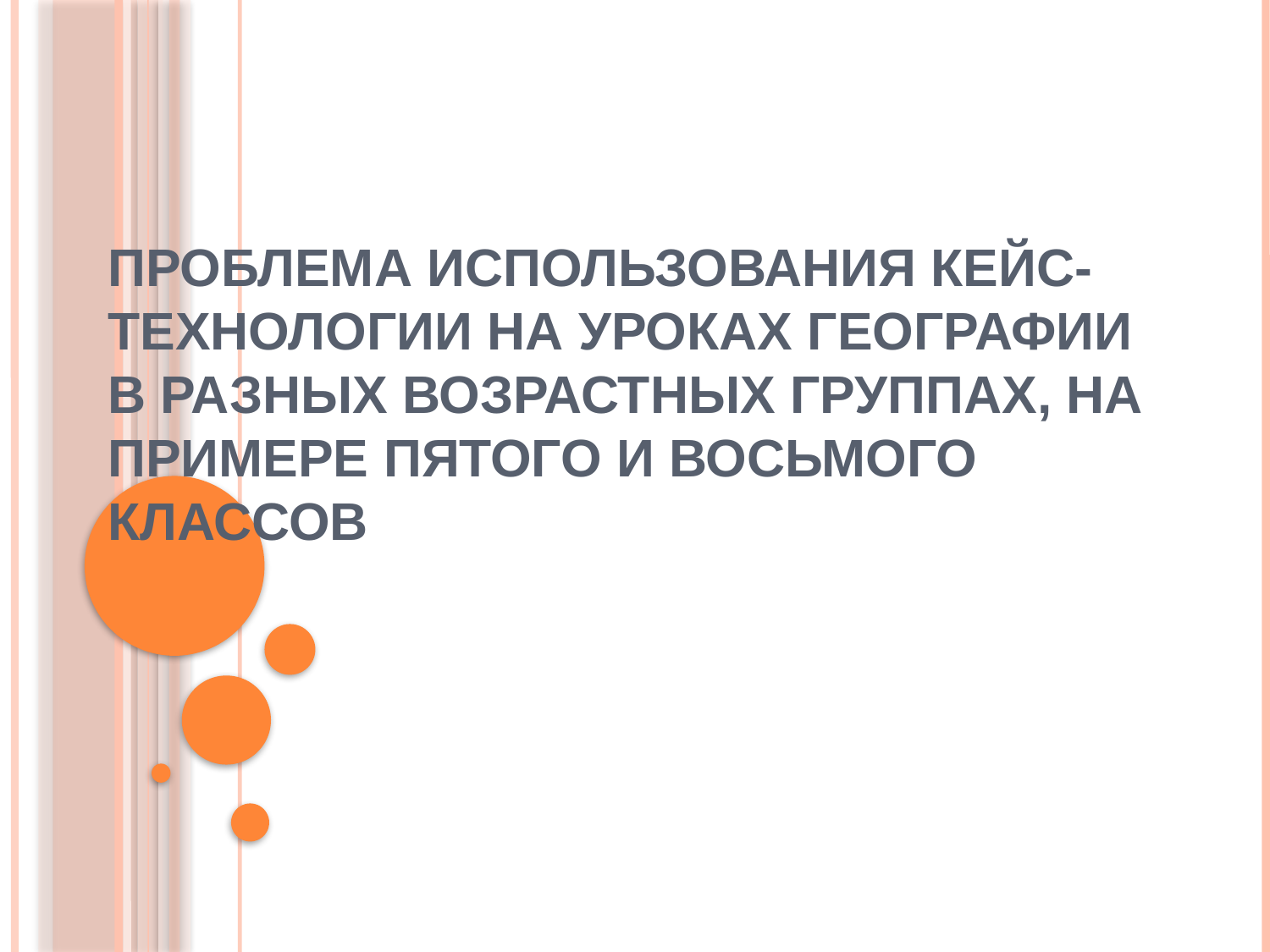

# Проблема использования кейс-технологии на уроках географии в разных возрастных группах, на примере пятого и восьмого классов